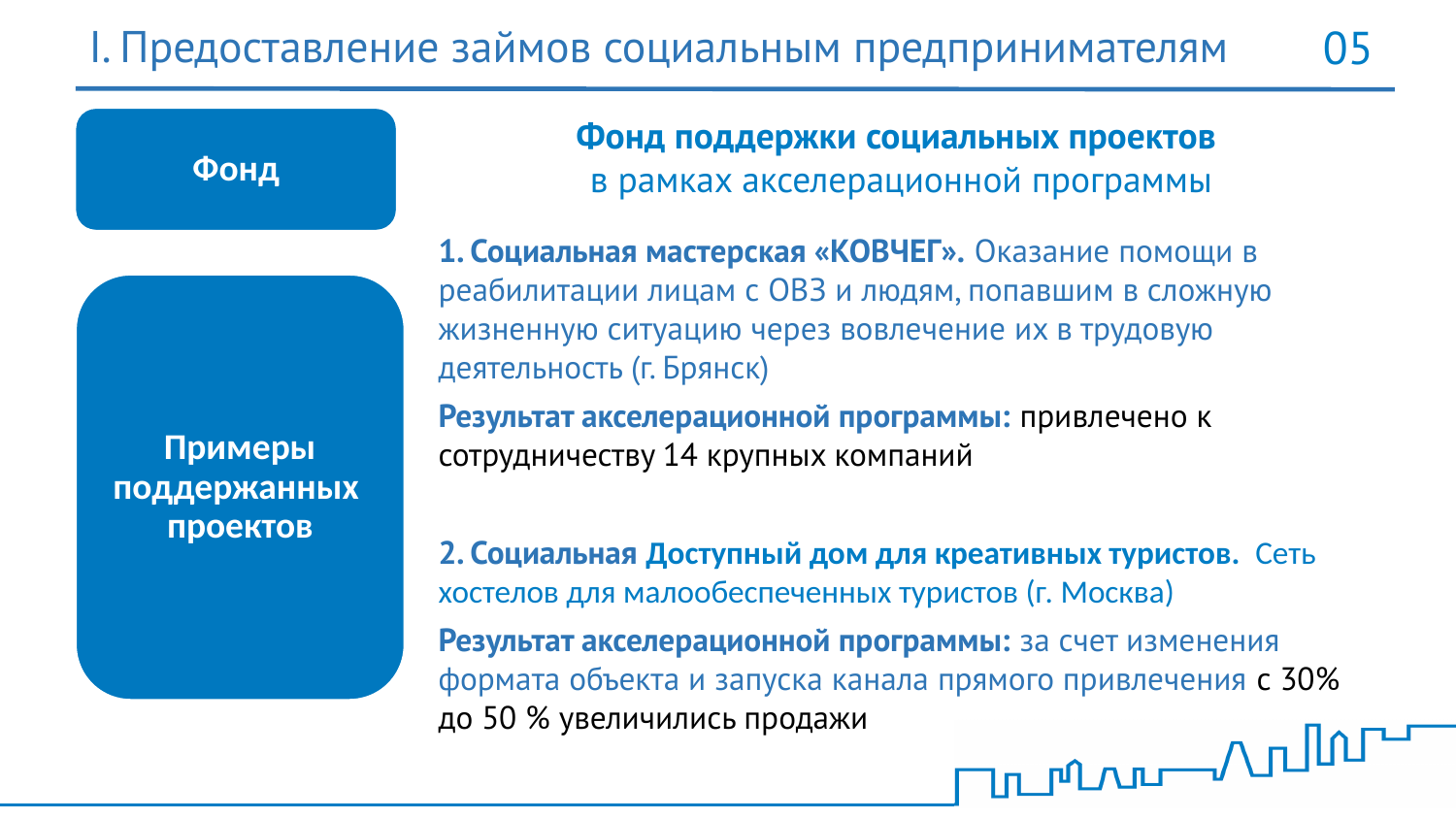

# I. Предоставление займов социальным предпринимателям
05

Фонд поддержки социальных проектов
 в рамках акселерационной программы

Фонд
1. Социальная мастерская «КОВЧЕГ». Оказание помощи в реабилитации лицам с ОВЗ и людям, попавшим в сложную жизненную ситуацию через вовлечение их в трудовую деятельность (г. Брянск)
Результат акселерационной программы: привлечено к сотрудничеству 14 крупных компаний

2. Социальная Доступный дом для креативных туристов.  Сеть хостелов для малообеспеченных туристов (г. Москва)
Результат акселерационной программы: за счет изменения формата объекта и запуска канала прямого привлечения с 30% до 50 % увеличились продажи

Примеры поддержанных  проектов